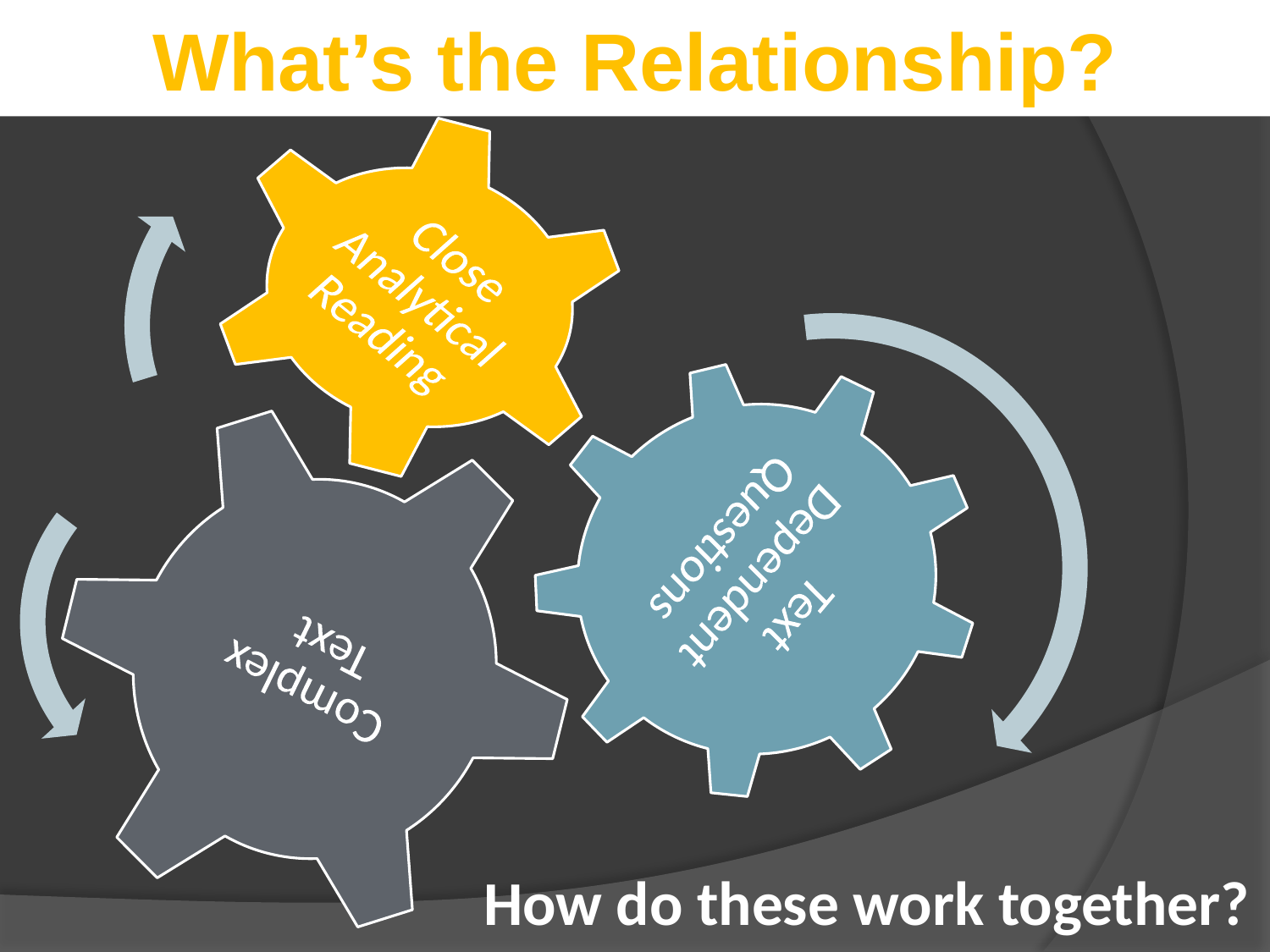

# What’s the Relationship?
Text Dependent Questions
Complex Text
Close Analytical Reading
How do these work together?